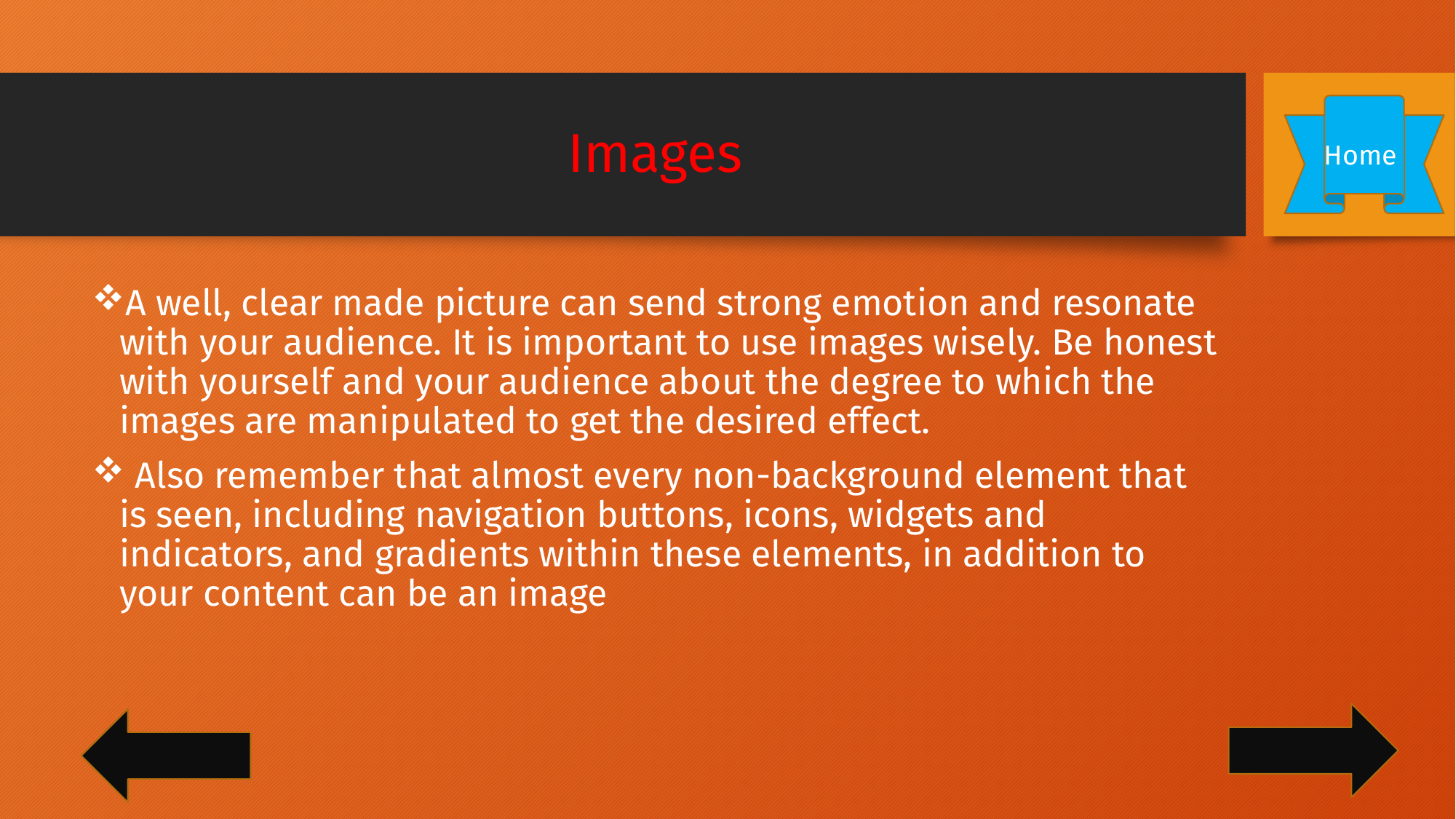

# Images

Home
A well, clear made picture can send strong emotion and resonate with your audience. It is important to use images wisely. Be honest with yourself and your audience about the degree to which the images are manipulated to get the desired effect.
 Also remember that almost every non-background element that is seen, including navigation buttons, icons, widgets and indicators, and gradients within these elements, in addition to your content can be an image